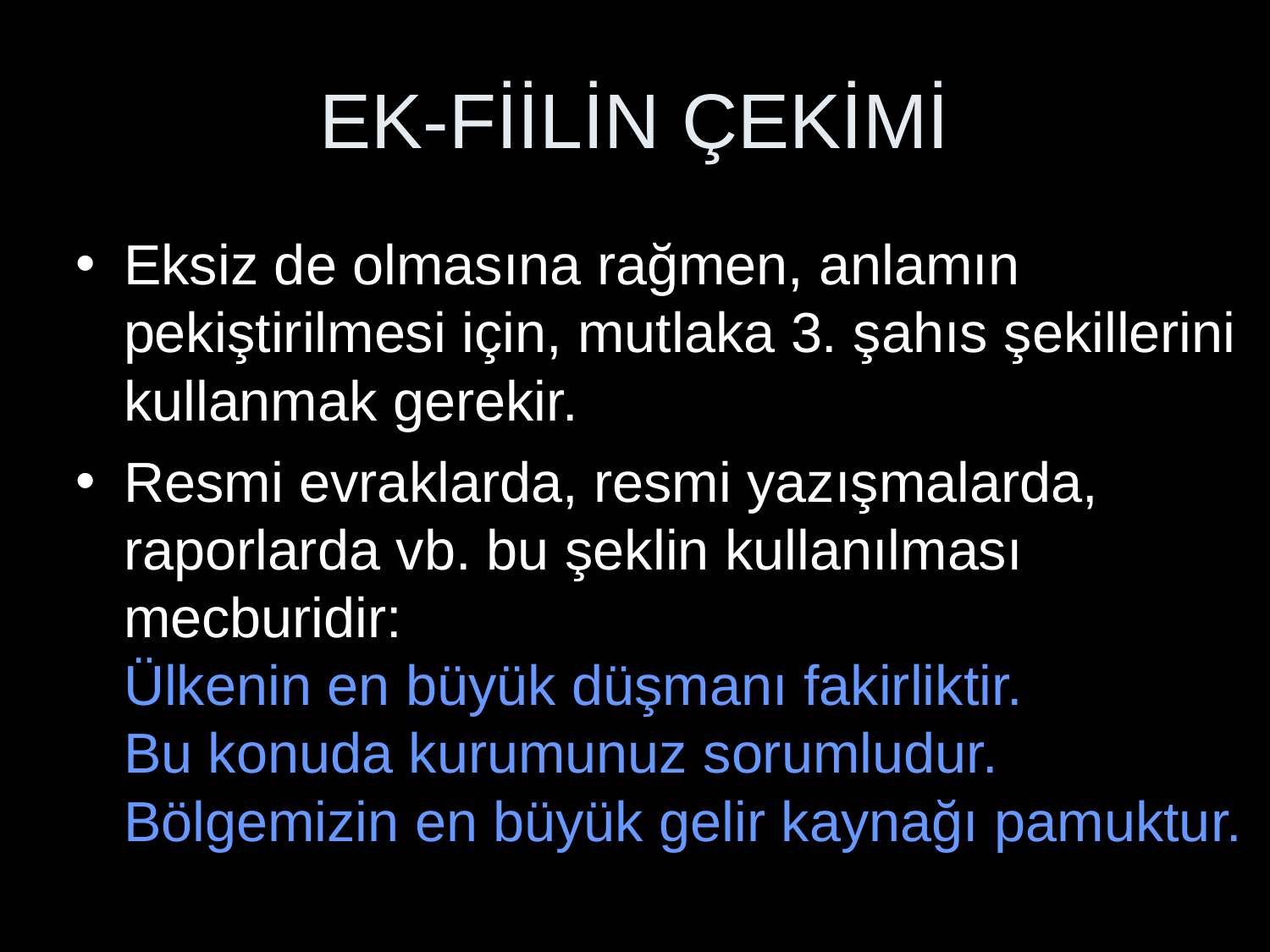

# EK-FİİLİN ÇEKİMİ
Eksiz de olmasına rağmen, anlamın pekiştirilmesi için, mutlaka 3. şahıs şekillerini kullanmak gerekir.
Resmi evraklarda, resmi yazışmalarda, raporlarda vb. bu şeklin kullanılması mecburidir:
Ülkenin en büyük düşmanı fakirliktir.
Bu konuda kurumunuz sorumludur.
Bölgemizin en büyük gelir kaynağı pamuktur.